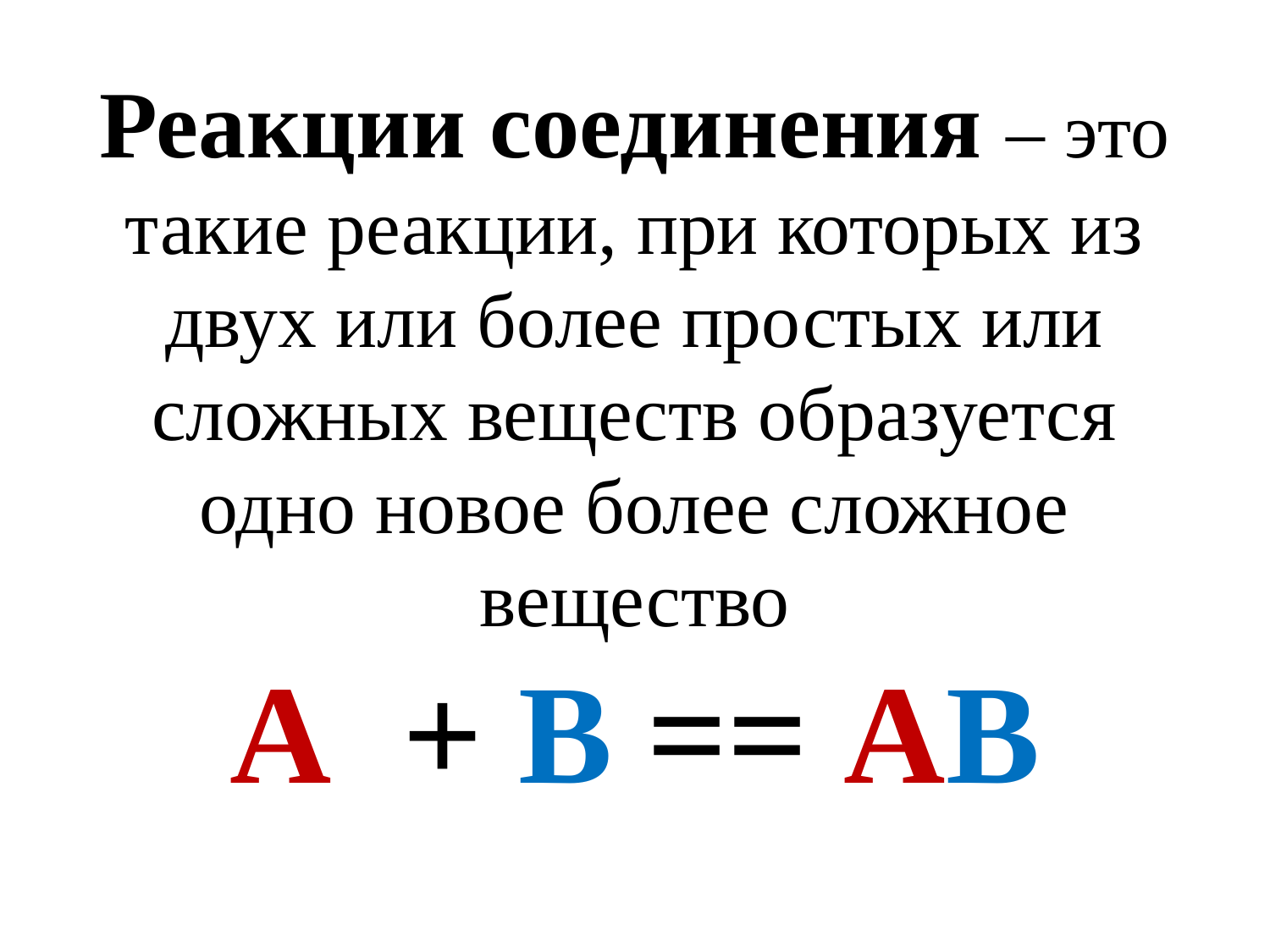

# Реакции соединения – это такие реакции, при которых из двух или более простых или сложных веществ образуется одно новое более сложное вещество А  + В == АВ